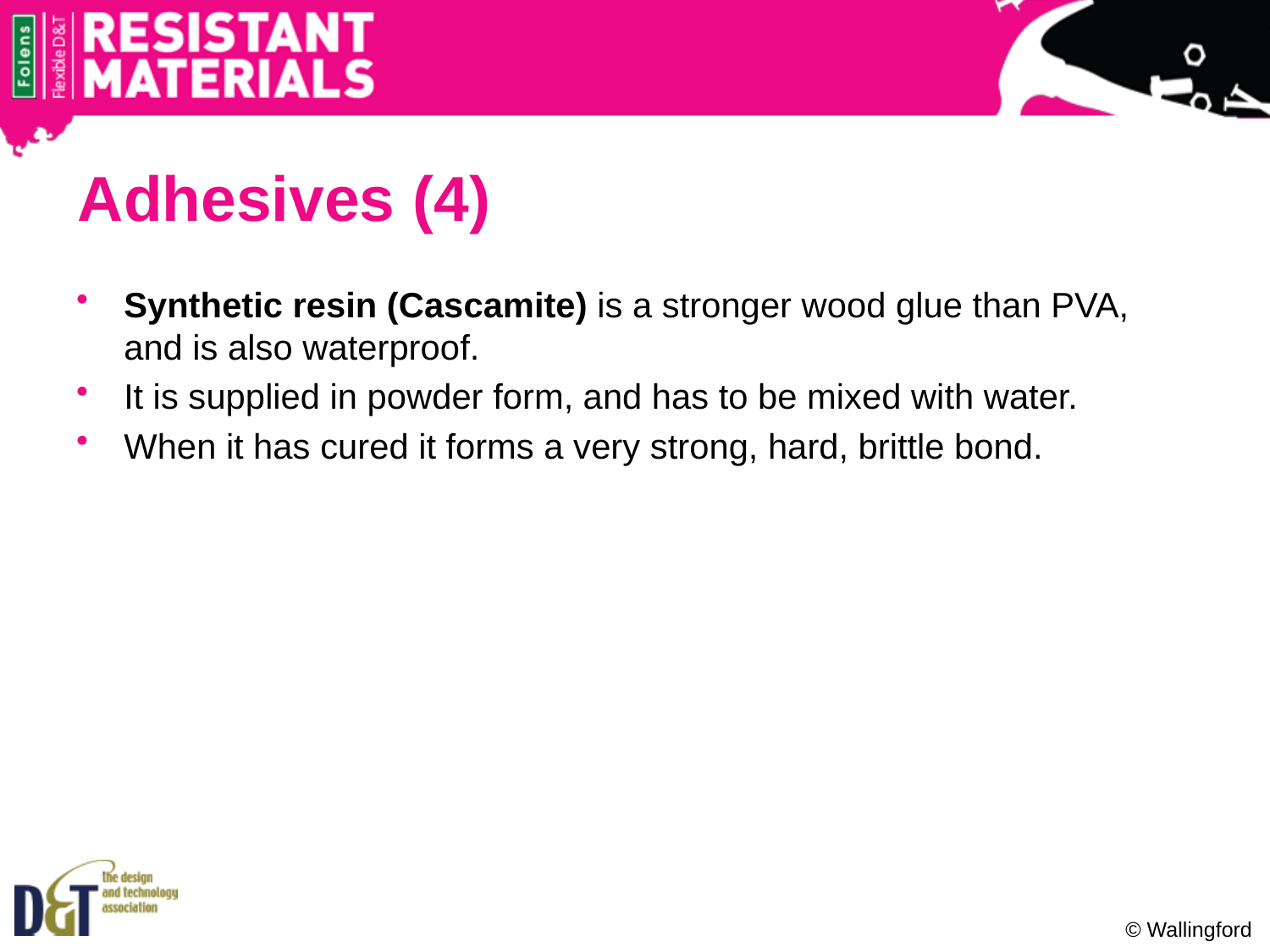

# Adhesives (4)
Synthetic resin (Cascamite) is a stronger wood glue than PVA, and is also waterproof.
It is supplied in powder form, and has to be mixed with water.
When it has cured it forms a very strong, hard, brittle bond.
© Wallingford